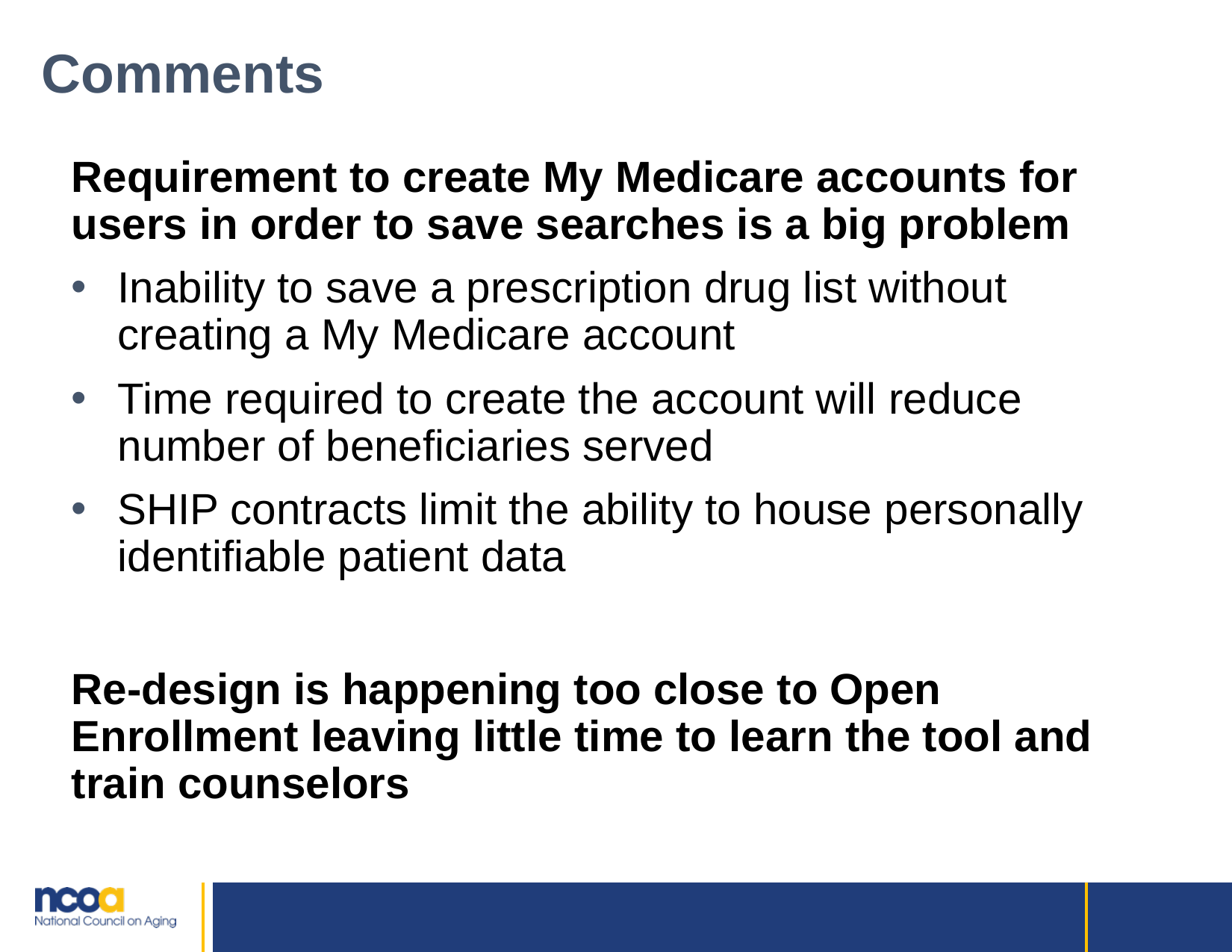

# Comments
Requirement to create My Medicare accounts for users in order to save searches is a big problem
Inability to save a prescription drug list without creating a My Medicare account
Time required to create the account will reduce number of beneficiaries served
SHIP contracts limit the ability to house personally identifiable patient data

Re-design is happening too close to Open Enrollment leaving little time to learn the tool and train counselors